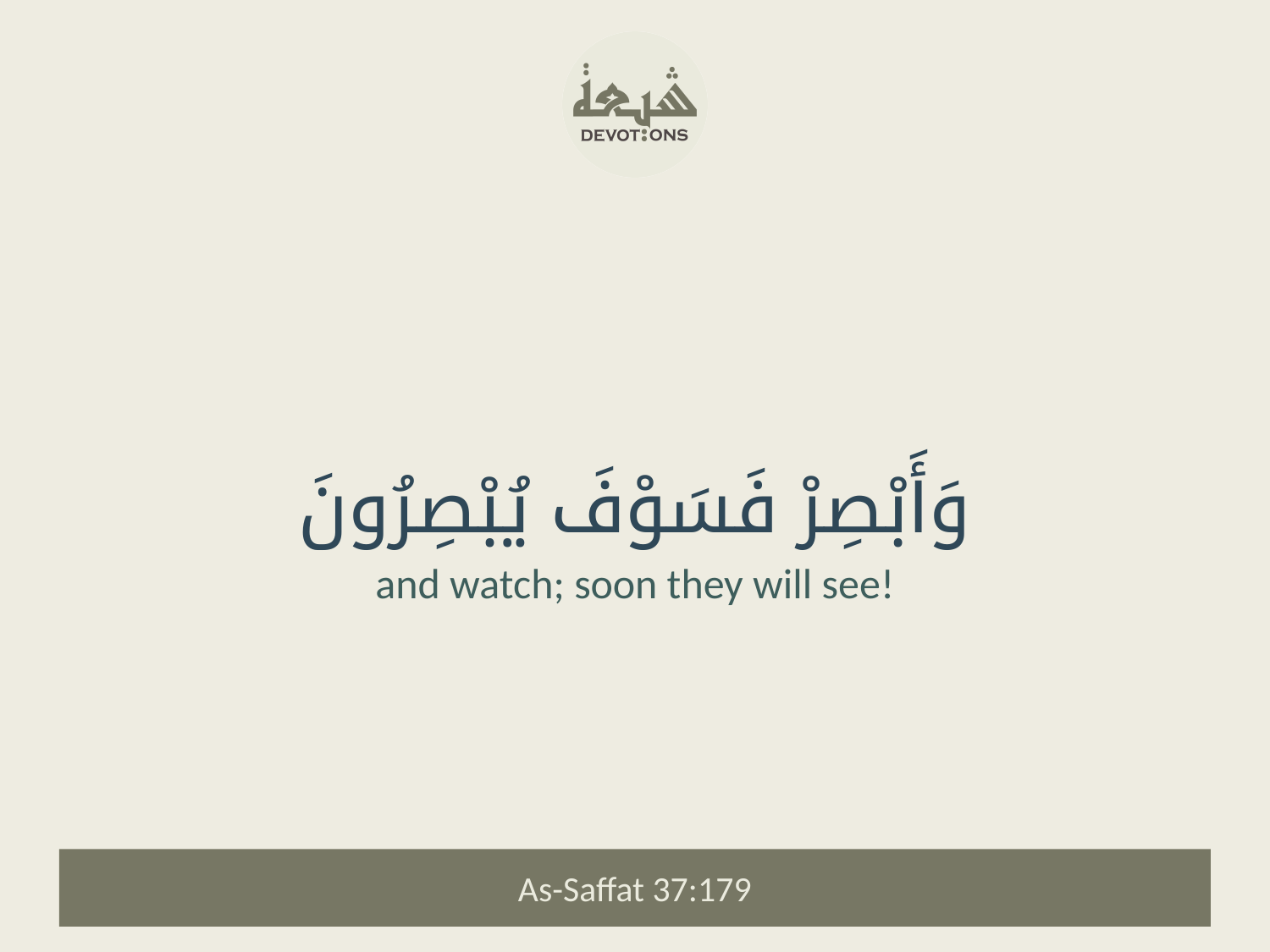

وَأَبْصِرْ فَسَوْفَ يُبْصِرُونَ
and watch; soon they will see!
As-Saffat 37:179